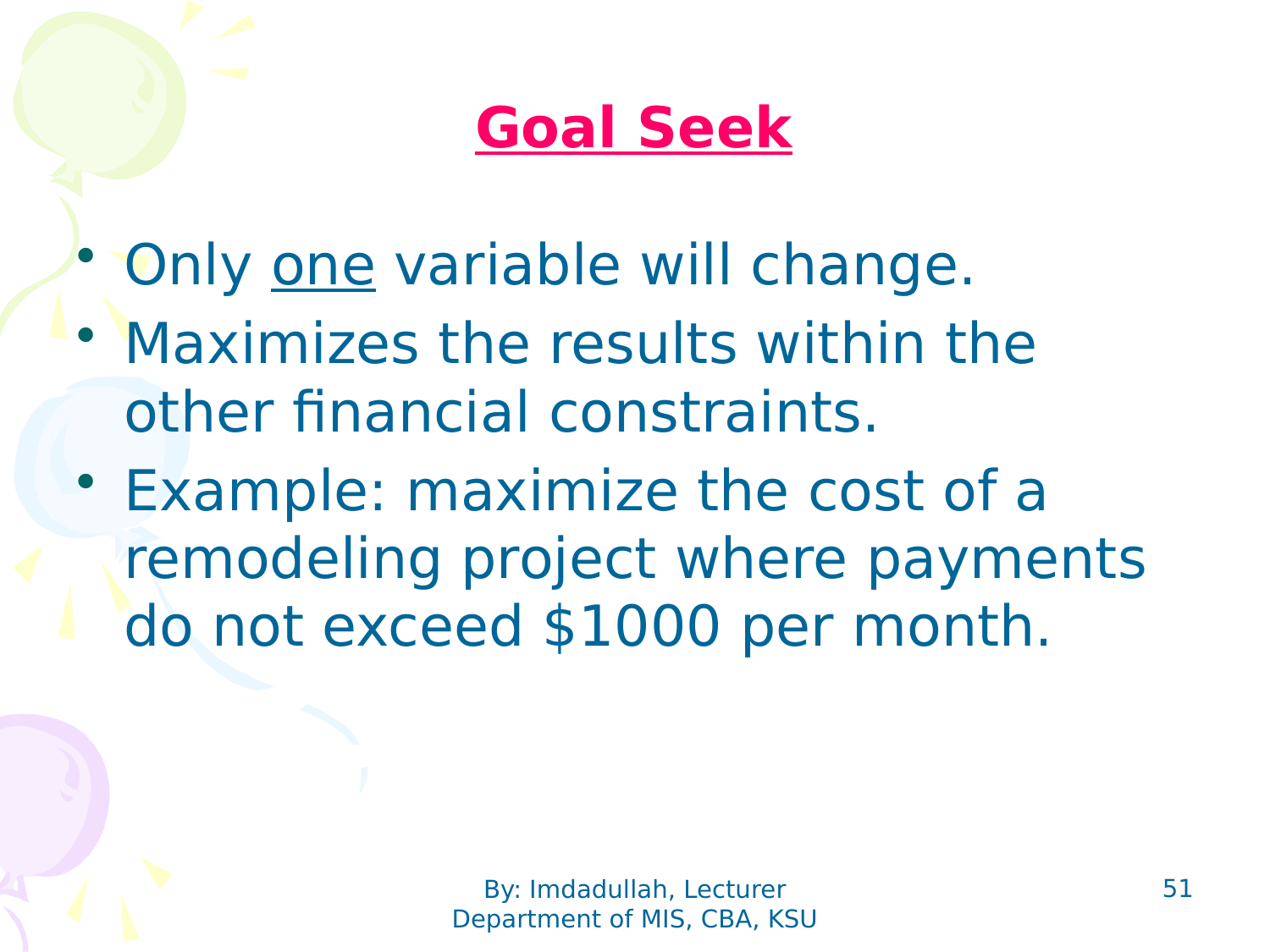

# Goal Seek
Only one variable will change.
Maximizes the results within the other financial constraints.
Example: maximize the cost of a remodeling project where payments do not exceed $1000 per month.
51
By: Imdadullah, Lecturer Department of MIS, CBA, KSU